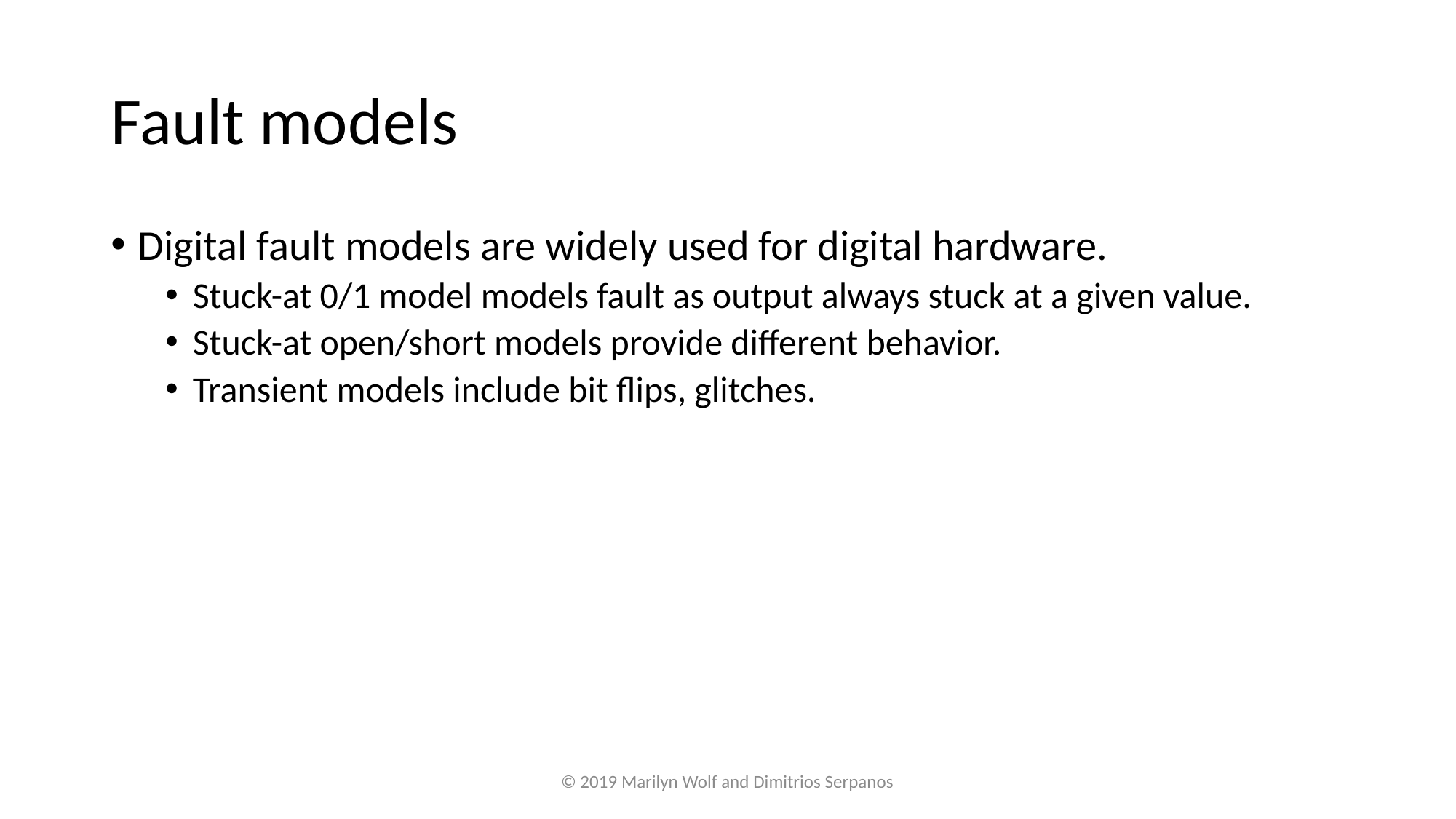

# Fault models
Digital fault models are widely used for digital hardware.
Stuck-at 0/1 model models fault as output always stuck at a given value.
Stuck-at open/short models provide different behavior.
Transient models include bit flips, glitches.
© 2019 Marilyn Wolf and Dimitrios Serpanos